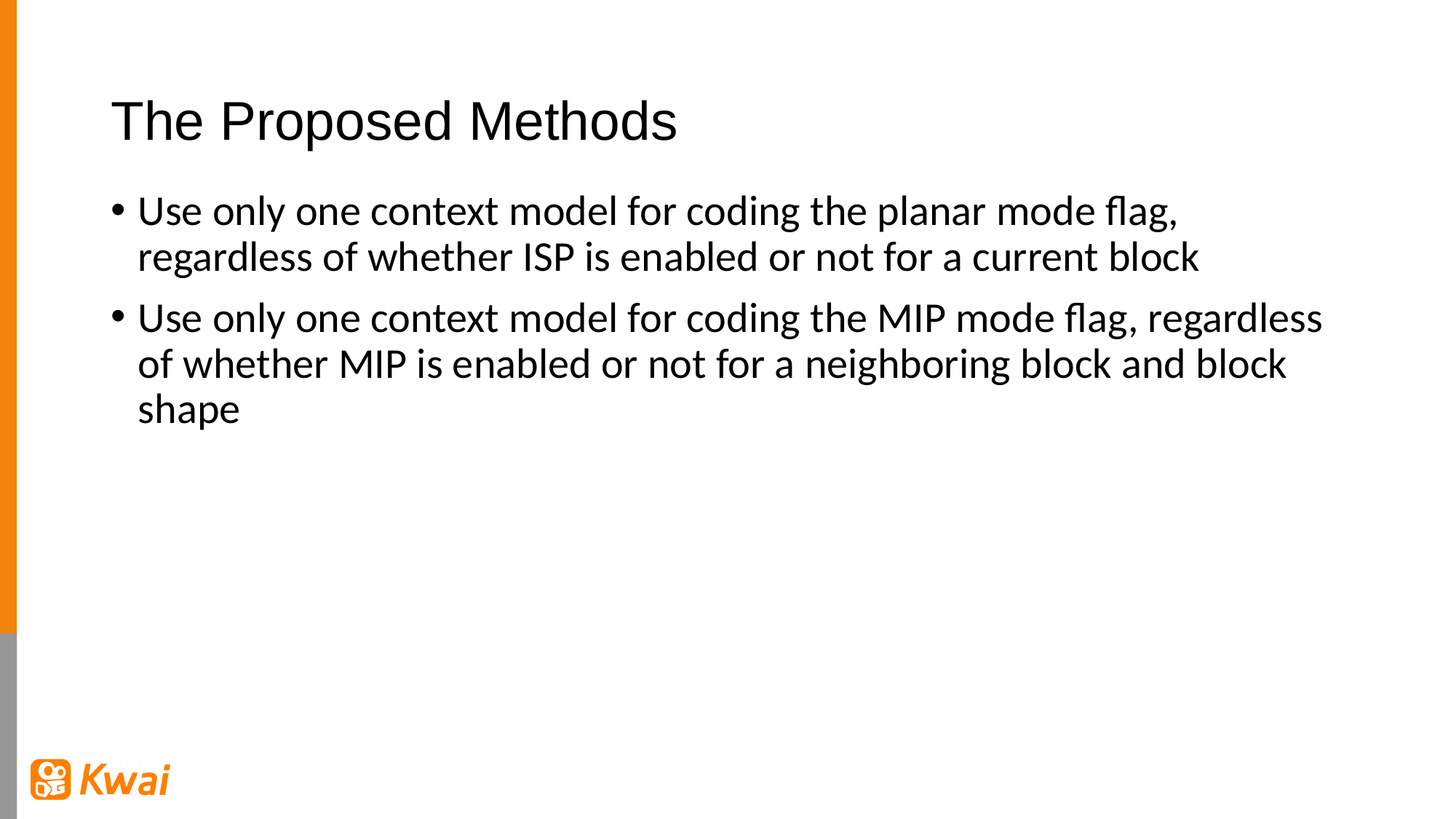

# The Proposed Methods
Use only one context model for coding the planar mode flag, regardless of whether ISP is enabled or not for a current block
Use only one context model for coding the MIP mode flag, regardless of whether MIP is enabled or not for a neighboring block and block shape